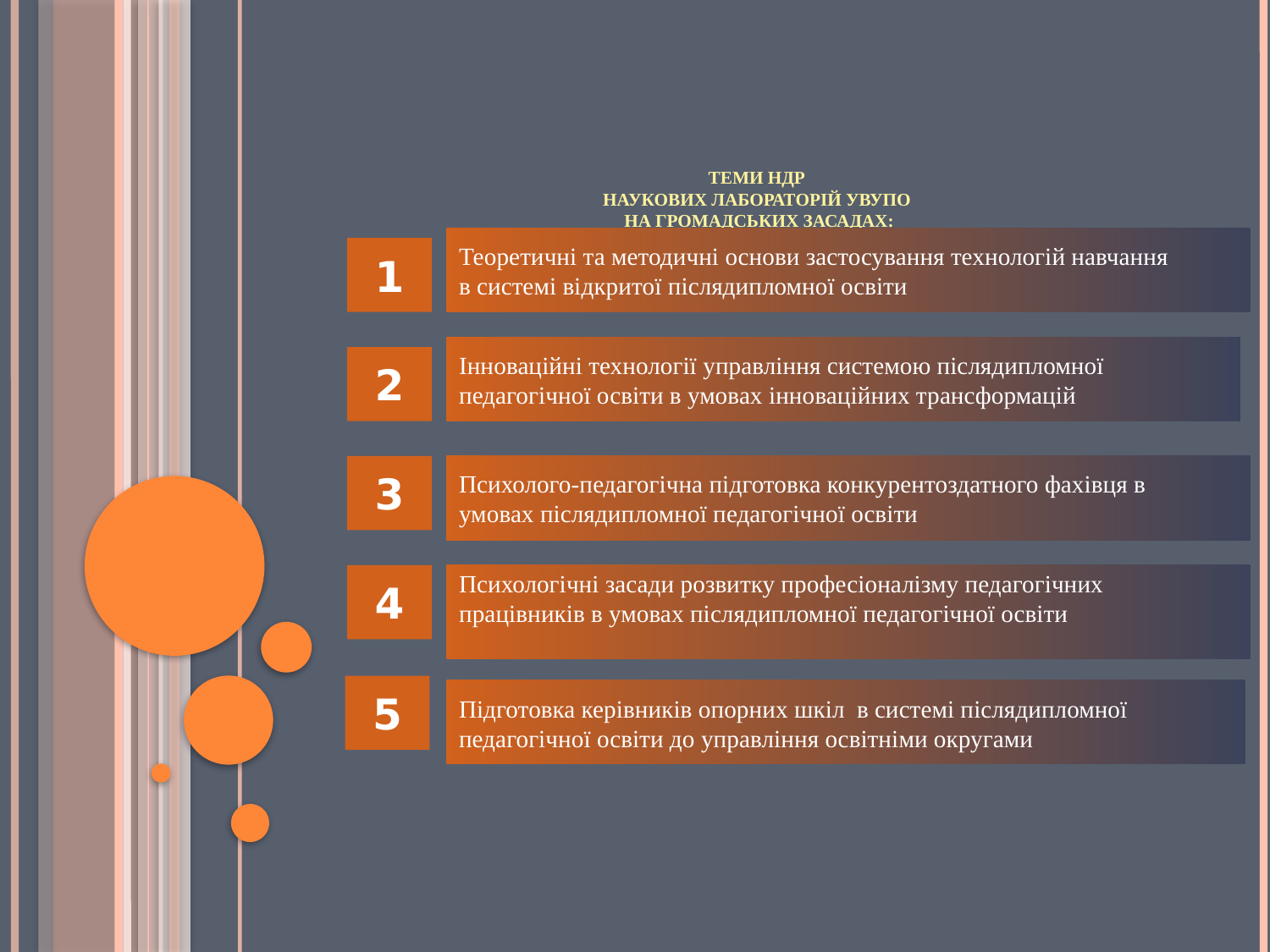

# ТЕМИ НДР НАУКОВИХ ЛАБОРАТОРІЙ УВУПО НА ГРОМАДСЬКИХ ЗАСАДАХ:
Теоретичні та методичні основи застосування технологій навчання
в системі відкритої післядипломної освіти
1

Інноваційні технології управління системою післядипломної
педагогічної освіти в умовах інноваційних трансформацій

2
3

Психолого-педагогічна підготовка конкурентоздатного фахівця в
умовах післядипломної педагогічної освіти

4

Психологічні засади розвитку професіоналізму педагогічних
працівників в умовах післядипломної педагогічної освіти

5

Підготовка керівників опорних шкіл  в системі післядипломної
педагогічної освіти до управління освітніми округами